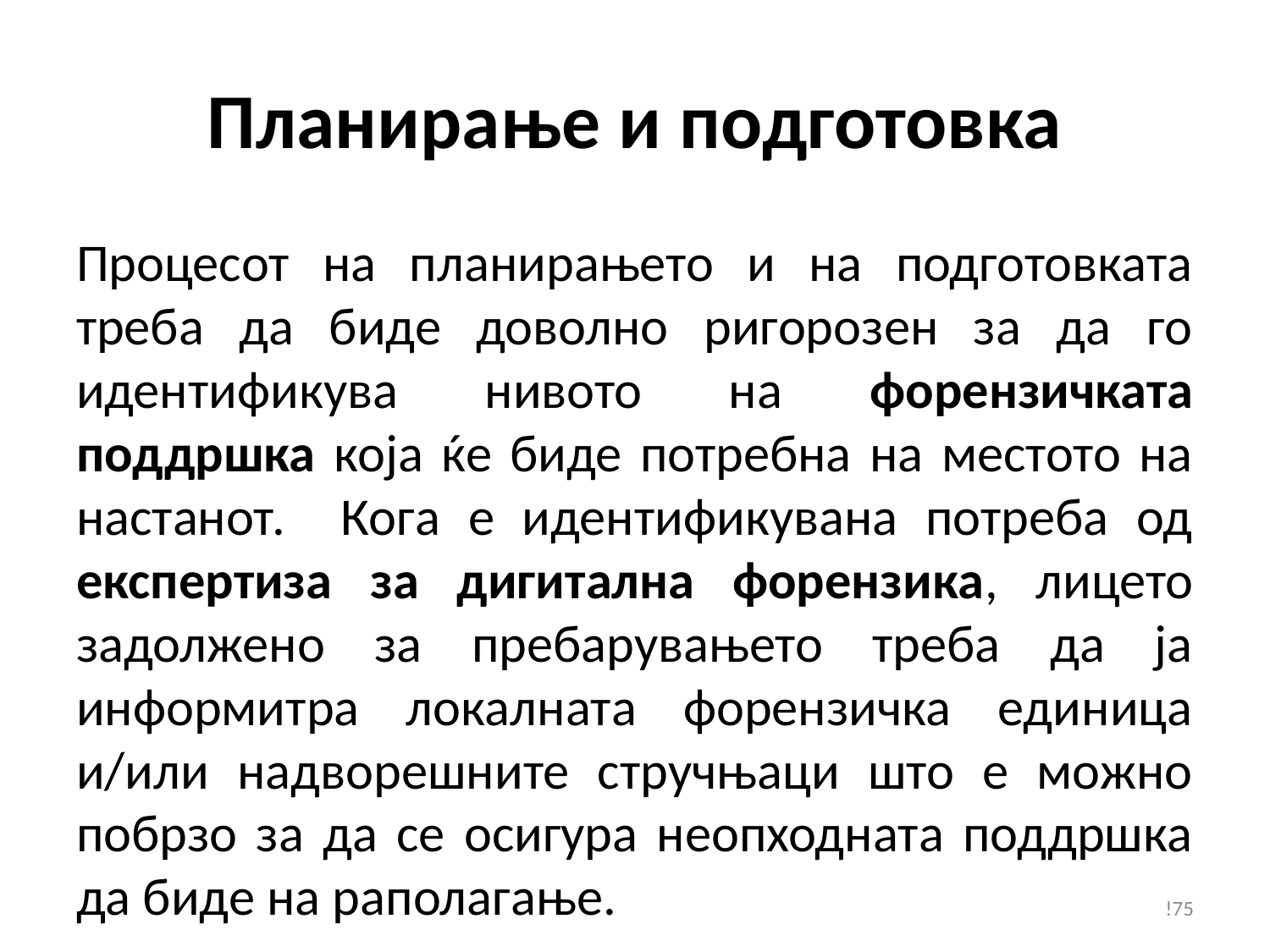

# Планирање и подготовка
Процесот на планирањето и на подготовката треба да биде доволно ригорозен за да го идентификува нивото на форензичката поддршка која ќе биде потребна на местото на настанот.  Кога е идентификувана потреба од експертиза за дигитална форензика, лицето задолжено за пребарувањето треба да ја информитра локалната форензичка единица и/или надворешните стручњаци што е можно побрзо за да се осигура неопходната поддршка да биде на раполагање.

!75